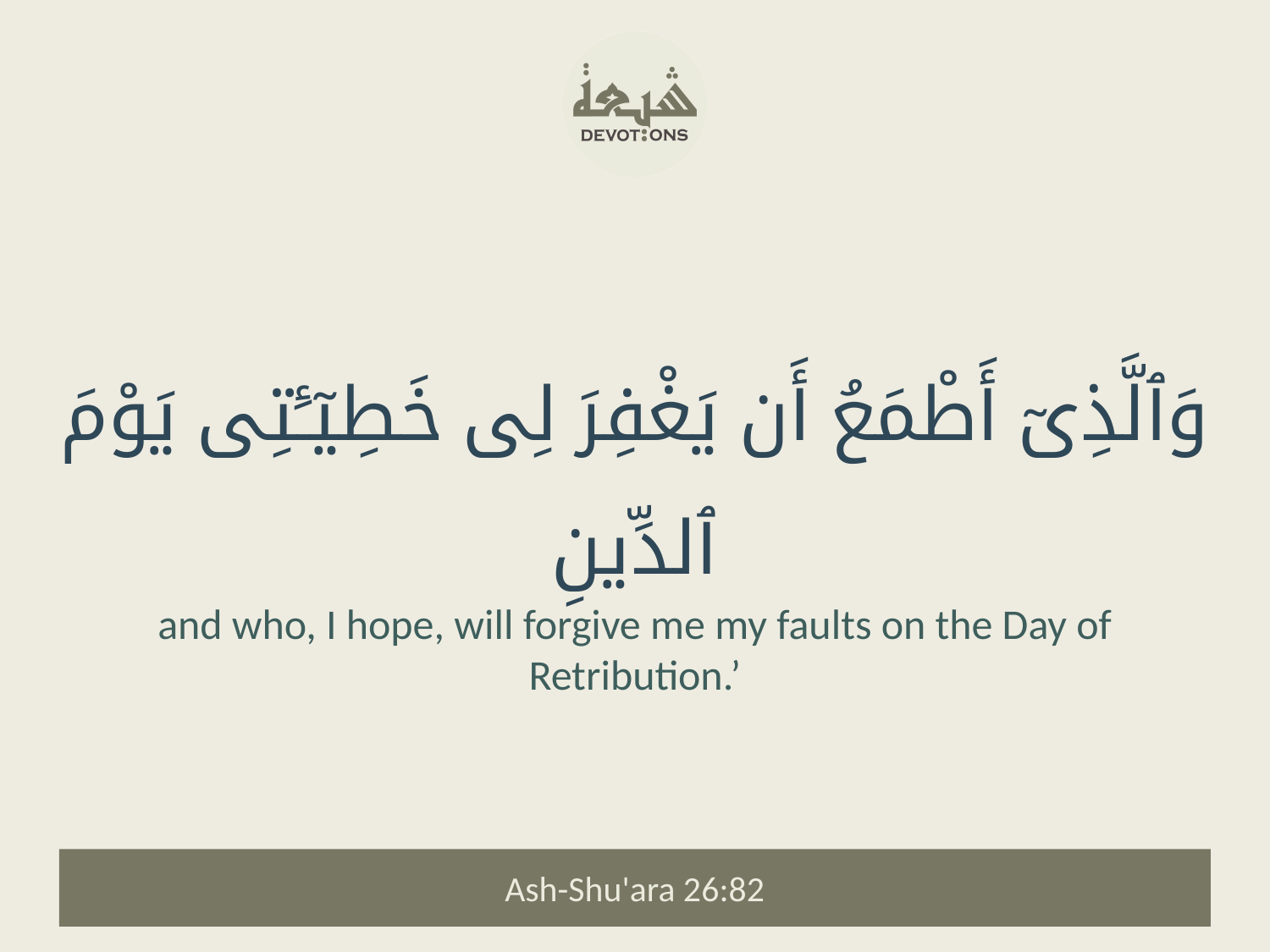

وَٱلَّذِىٓ أَطْمَعُ أَن يَغْفِرَ لِى خَطِيٓـَٔتِى يَوْمَ ٱلدِّينِ
and who, I hope, will forgive me my faults on the Day of Retribution.’
Ash-Shu'ara 26:82